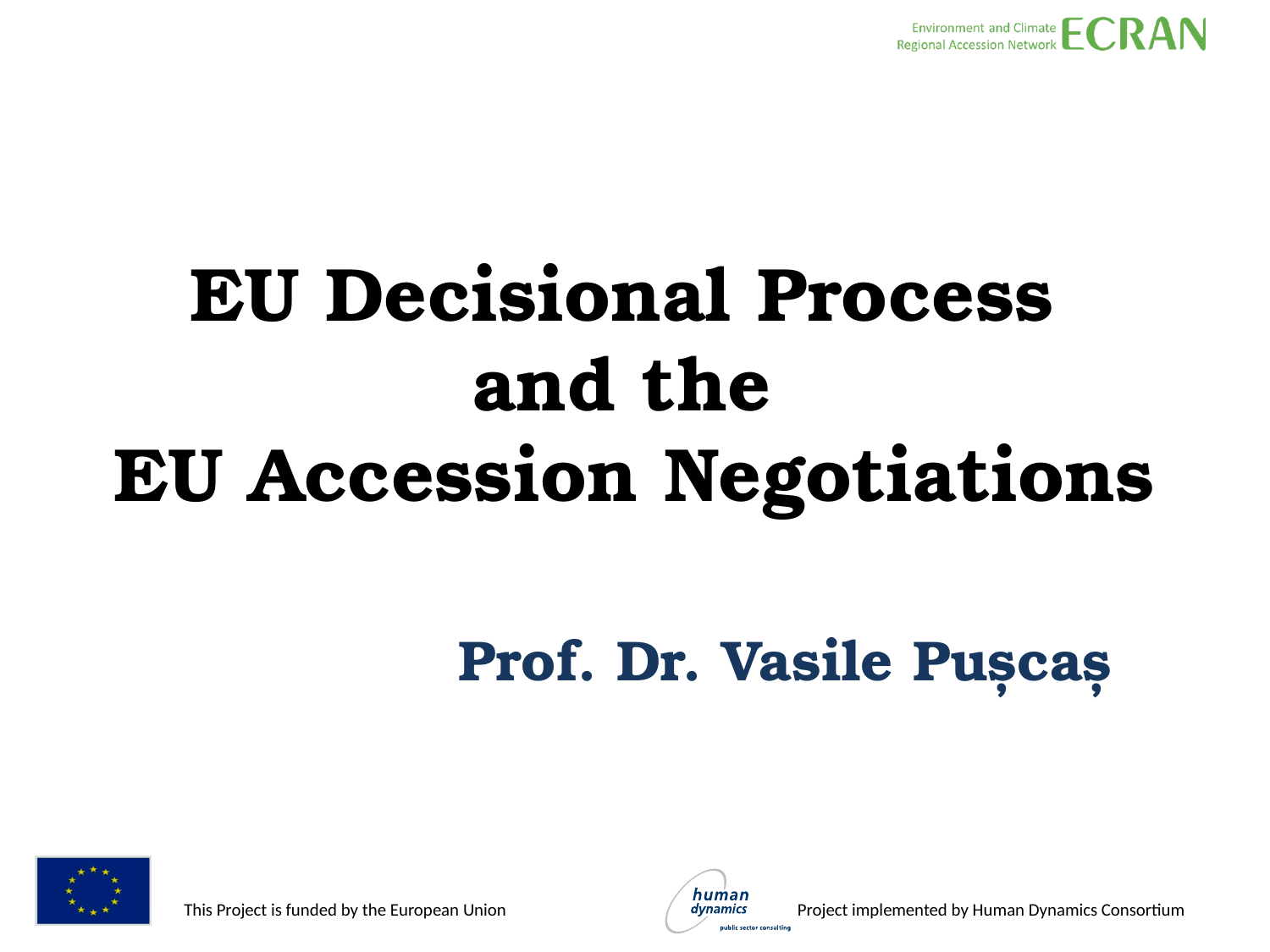

# EU Decisional Process and the EU Accession Negotiations

Prof. Dr. Vasile Pușcaș